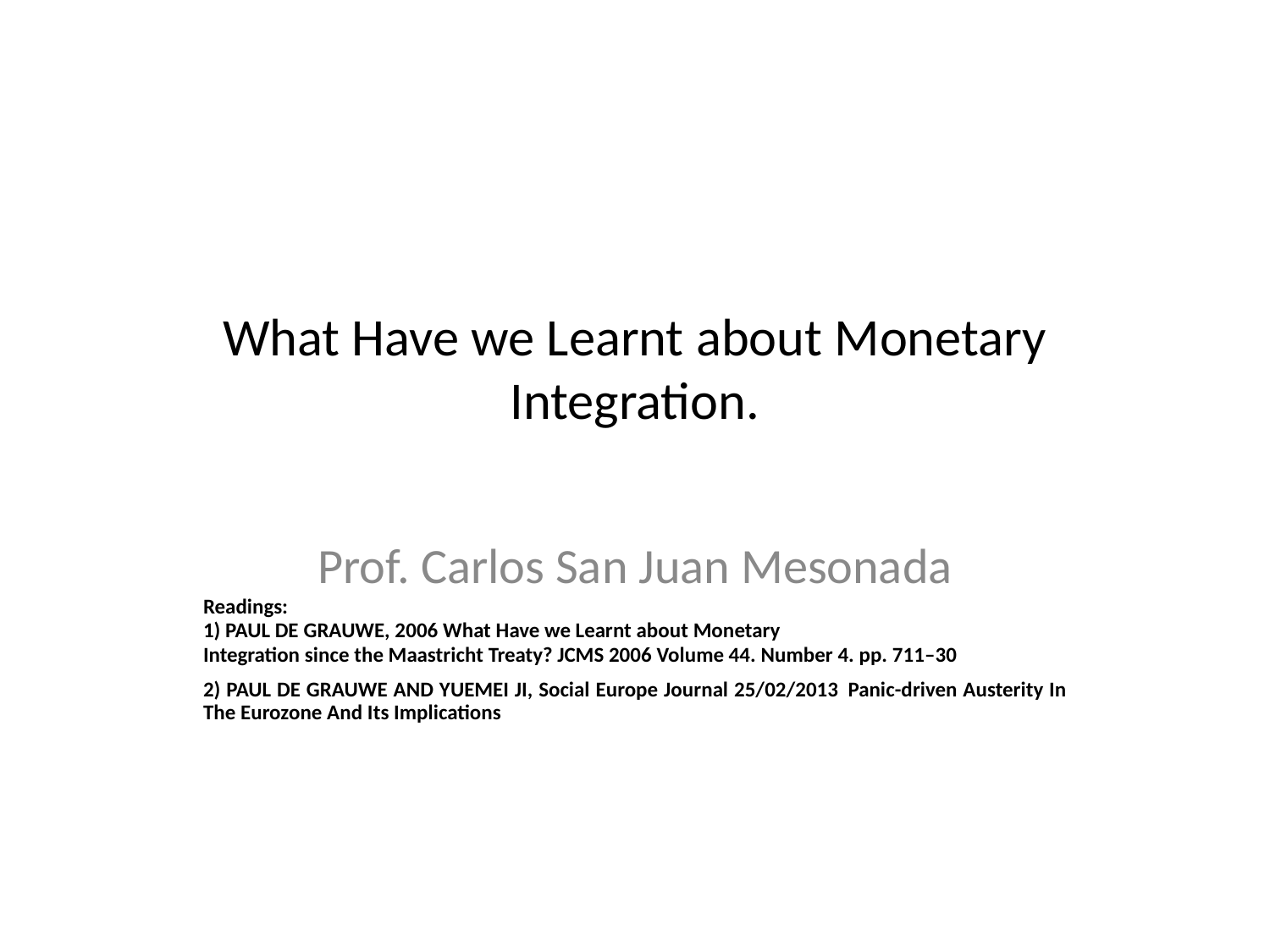

# What Have we Learnt about Monetary Integration.
Prof. Carlos San Juan Mesonada
Readings:
1) PAUL DE GRAUWE, 2006 What Have we Learnt about Monetary
Integration since the Maastricht Treaty? JCMS 2006 Volume 44. Number 4. pp. 711–30
2) PAUL DE GRAUWE AND YUEMEI JI, Social Europe Journal 25/02/2013 Panic-driven Austerity In The Eurozone And Its Implications